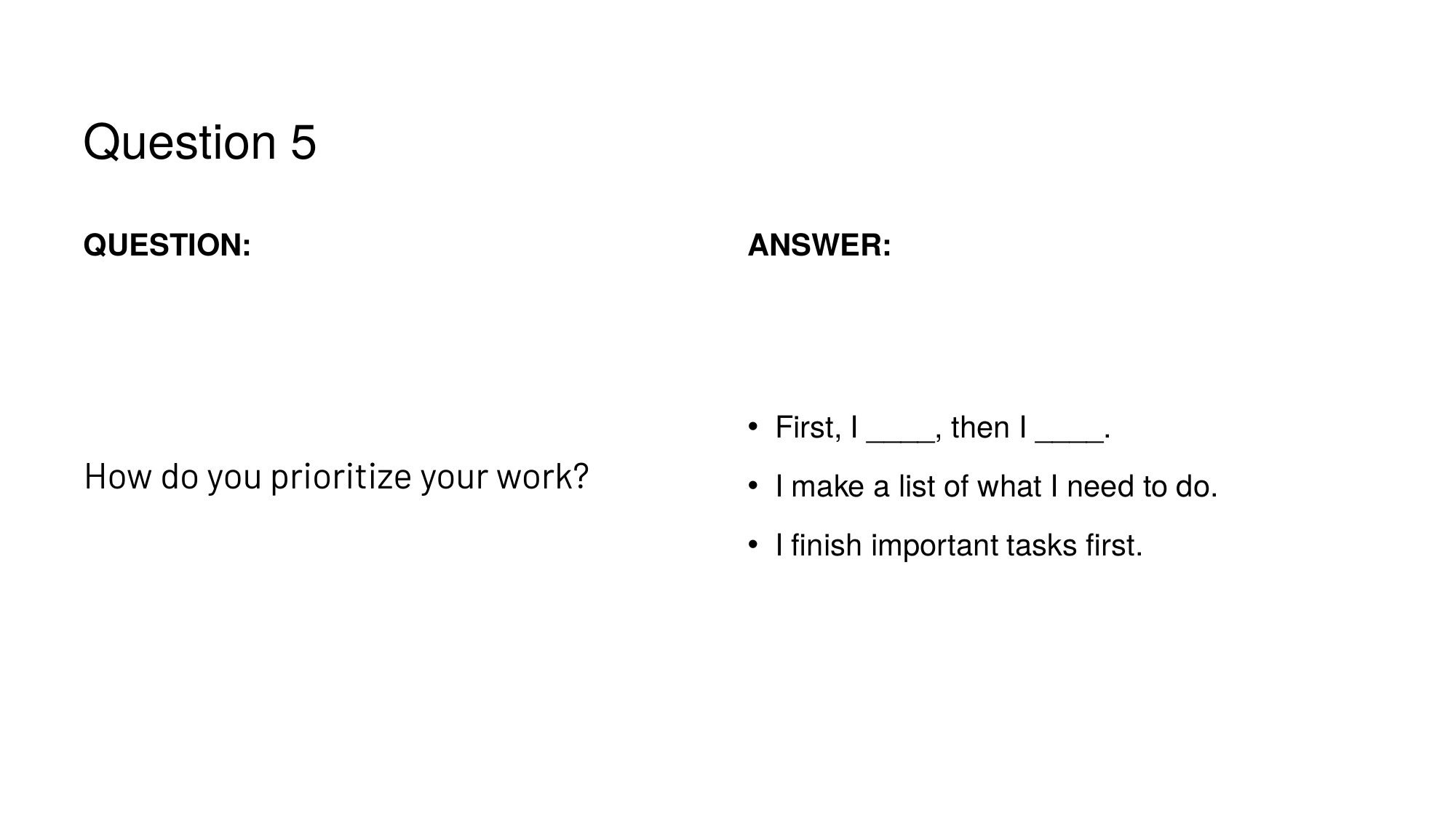

# Question 5
Question:
Answer:
First, I ____, then I ____.
I make a list of what I need to do.
I finish important tasks first.
How do you prioritize your work?